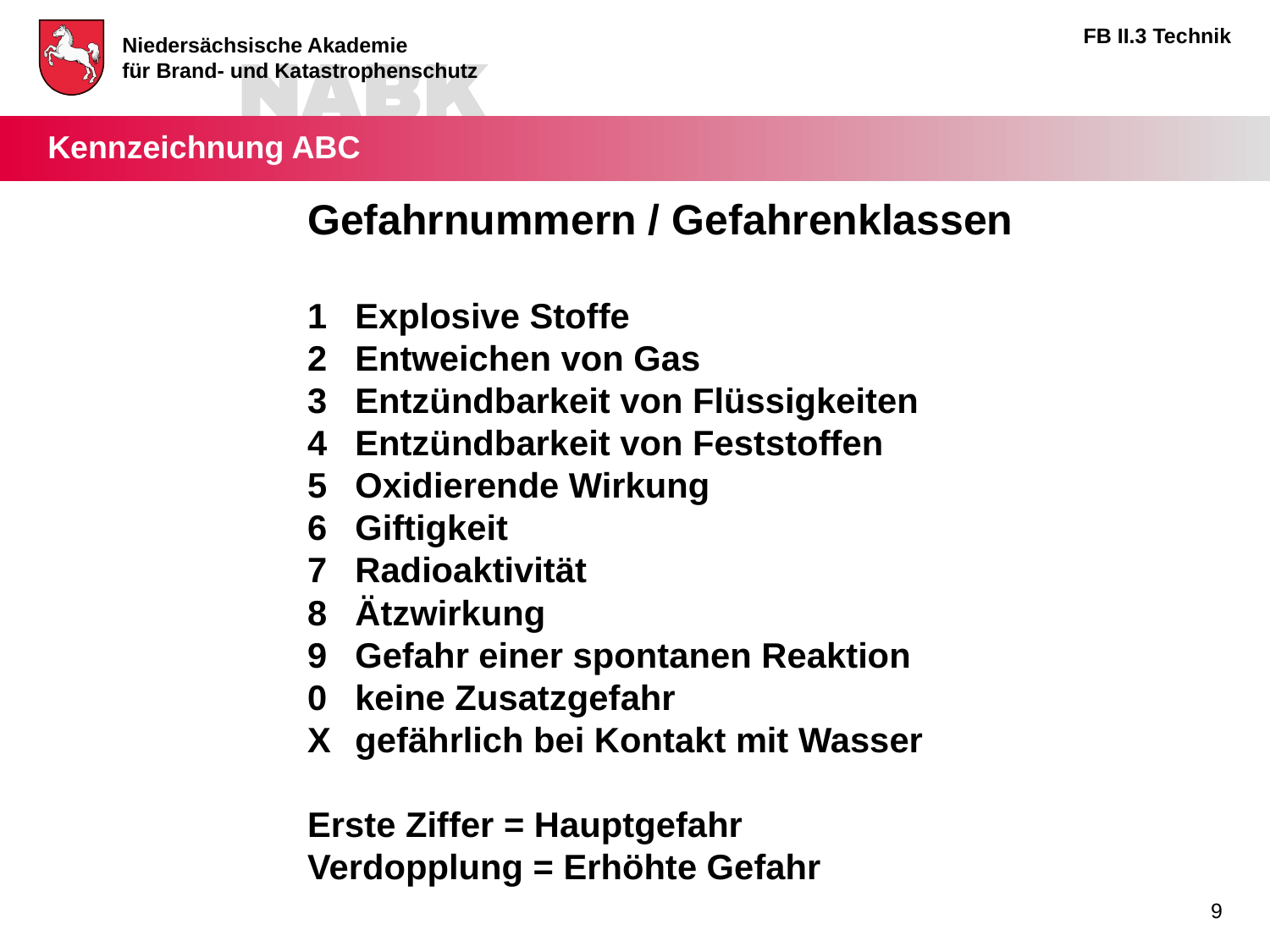

# Kennzeichnung ABC
Gefahrnummern / Gefahrenklassen

1	Explosive Stoffe
2	Entweichen von Gas
3	Entzündbarkeit von Flüssigkeiten
4	Entzündbarkeit von Feststoffen
5	Oxidierende Wirkung
6	Giftigkeit
7	Radioaktivität
8	Ätzwirkung
9	Gefahr einer spontanen Reaktion
0	keine Zusatzgefahr
X	gefährlich bei Kontakt mit Wasser

Erste Ziffer = Hauptgefahr
Verdopplung = Erhöhte Gefahr
9